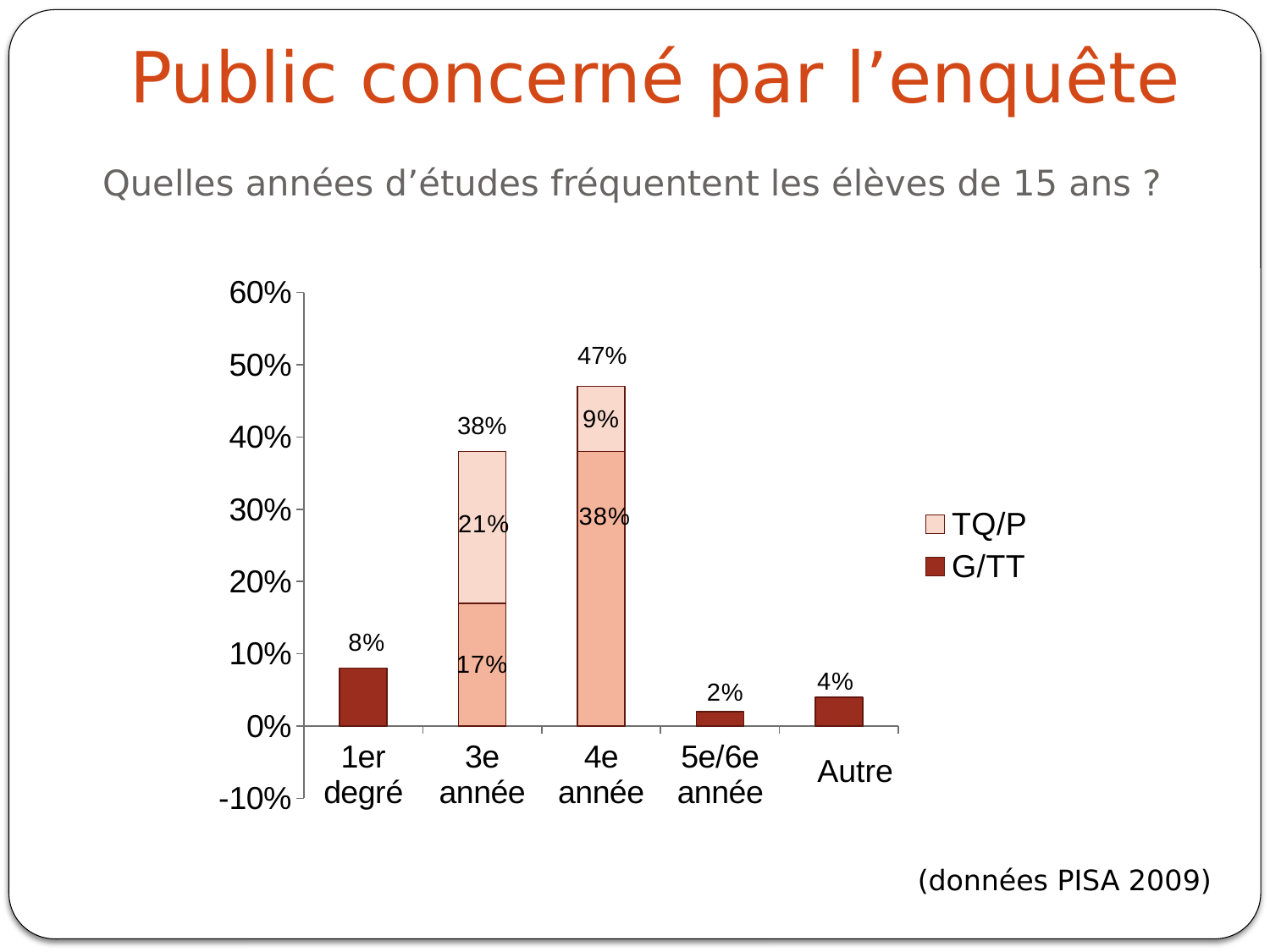

Public concerné par l’enquête
Quelles années d’études fréquentent les élèves de 15 ans ?

### Chart

| Category | G/TT | TQ/P |
|---|---|---|
| 1er degré | 0.08 | None |
| 3e année | 0.17 | 0.21 |
| 4e année | 0.38 | 0.09 |
| 5e/6e année | 0.02 | None |
47%
38%
Autre
(données PISA 2009)